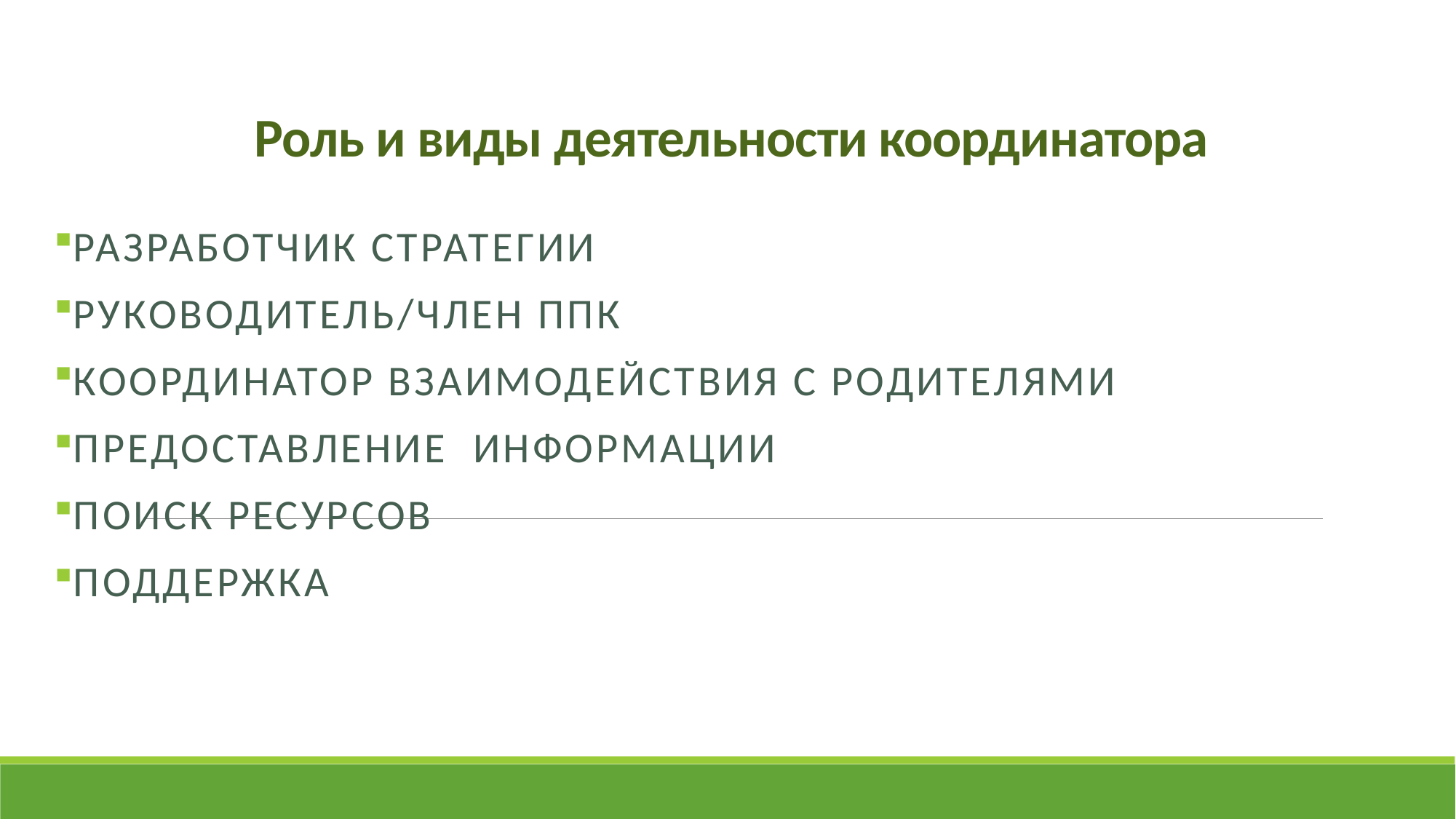

Роль и виды деятельности координатора
Разработчик стратегии
Руководитель/член ППк
Координатор взаимодействия с родителями
Предоставление  информации
Поиск ресурсов
Поддержка